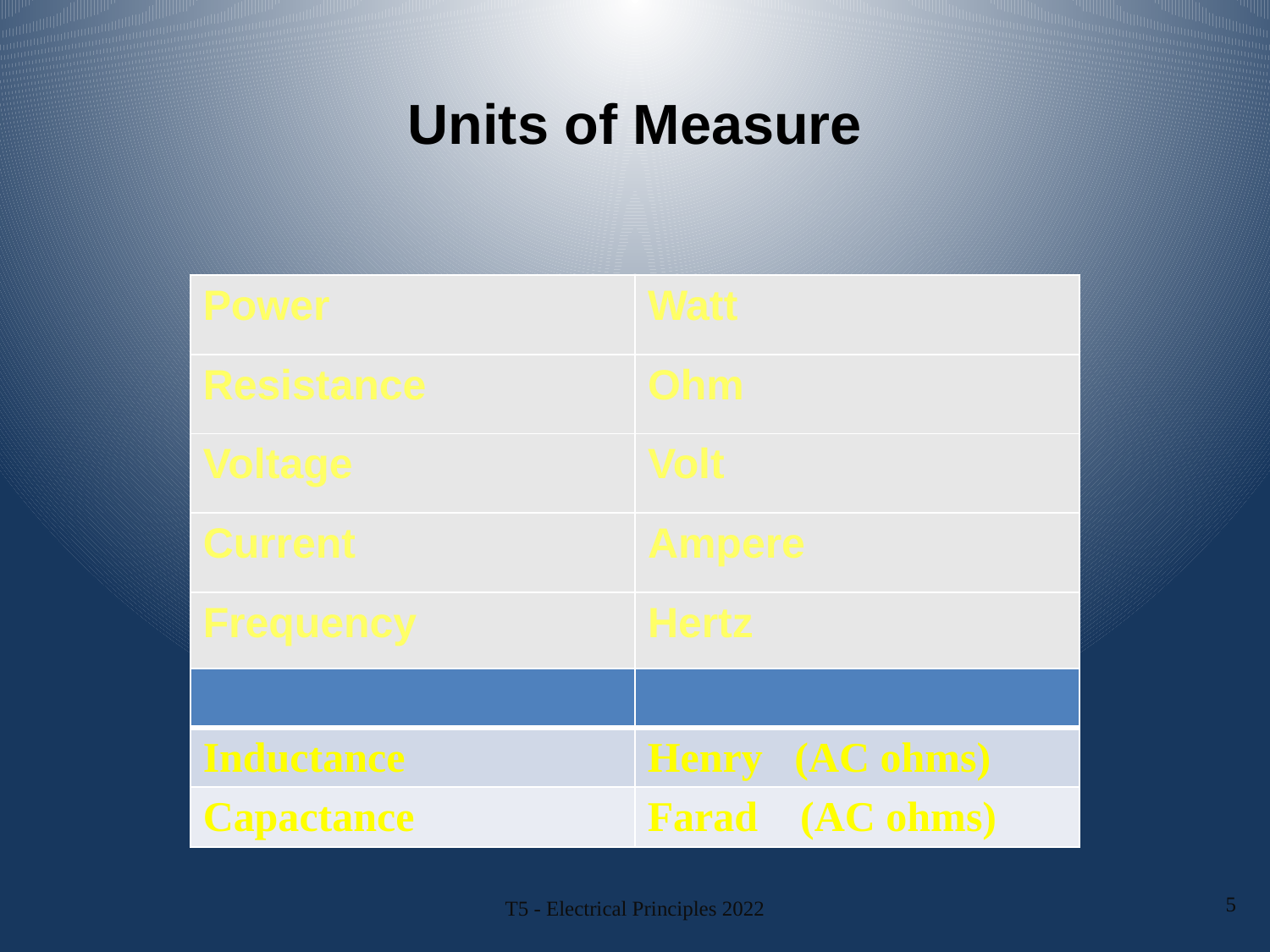

Units of Measure
| Power | Watt |
| --- | --- |
| Resistance | Ohm |
| Voltage | Volt |
| Current | Ampere |
| Frequency | Hertz |
|  |  |
| --- | --- |
| Inductance | Henry (AC ohms) |
| Capactance | Farad (AC ohms) |
5
T5 - Electrical Principles 2022